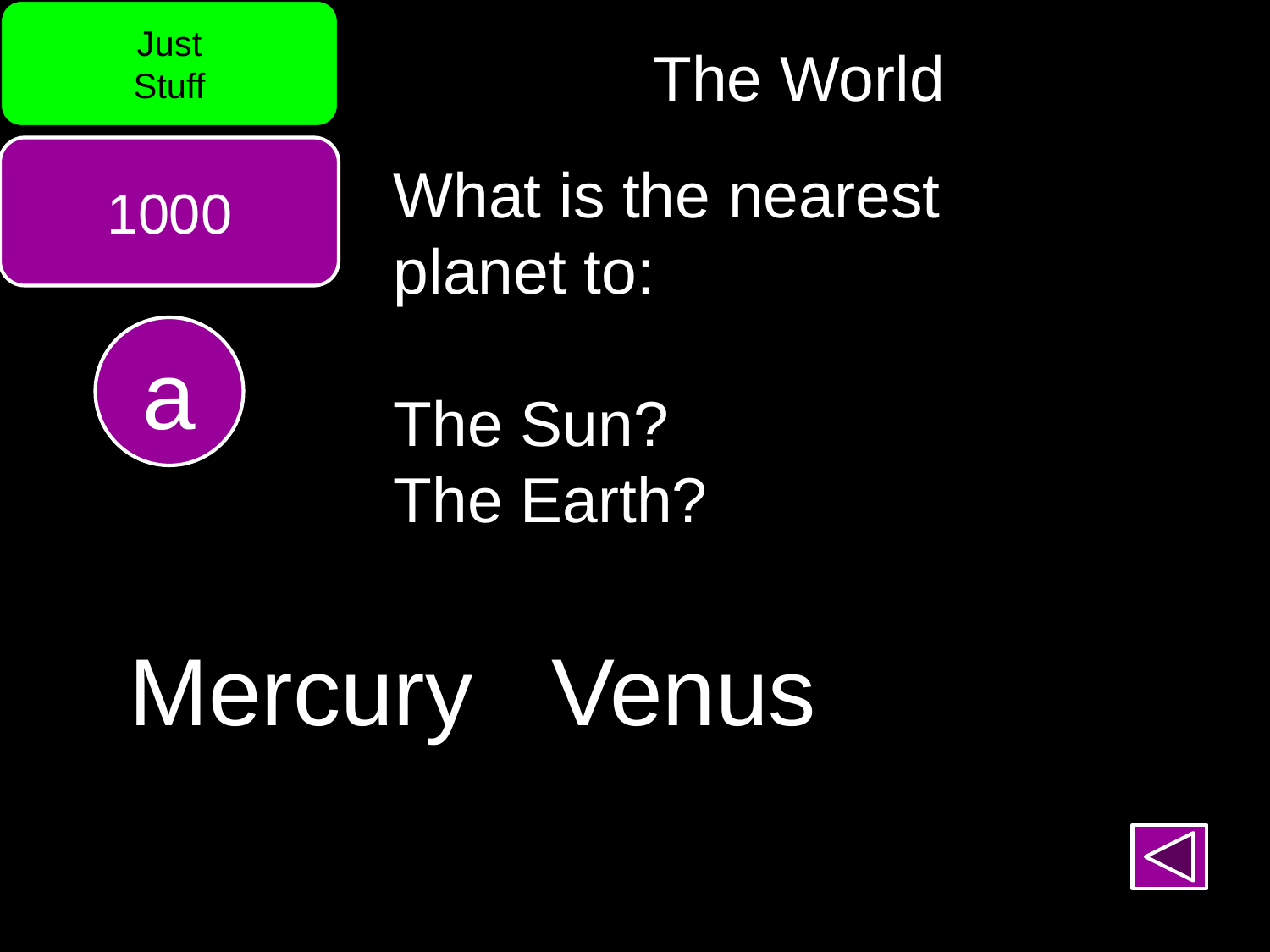

Just
Stuff
The World
1000
What is the nearest
planet to:

The Sun?
The Earth?
a
Mercury   Venus